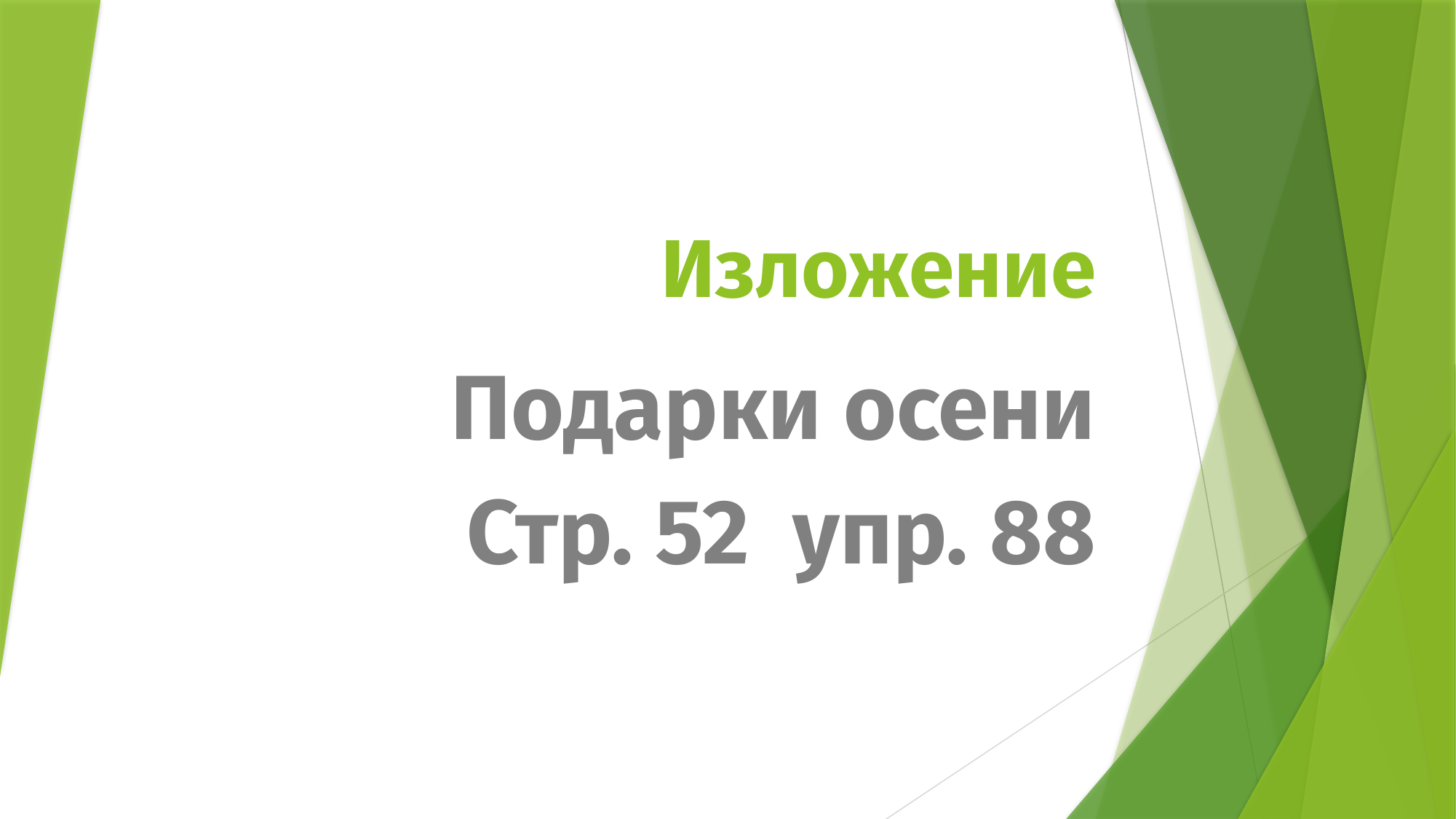

# Изложение
Подарки осени
Стр. 52  упр. 88